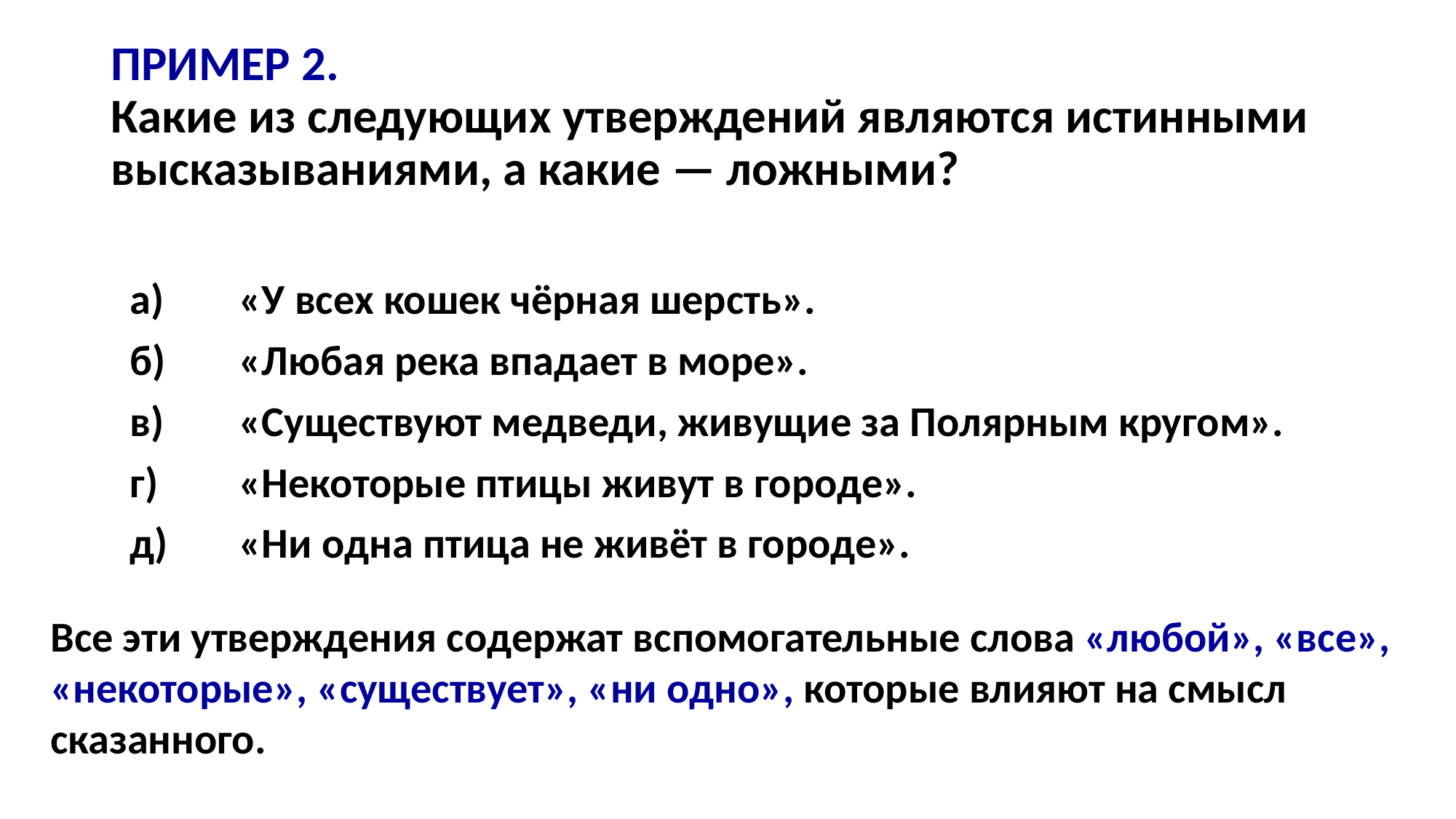

# ПРИМЕР 2. Какие из следующих утверждений являются истинными высказываниями, а какие — ложными?
а)	«У всех кошек чёрная шерсть».
б)	«Любая река впадает в море».
в)	«Существуют медведи, живущие за Полярным кругом».
г)	«Некоторые птицы живут в городе».
д)	«Ни одна птица не живёт в городе».

Все эти утверждения содержат вспомогательные слова «любой», «все», «некоторые», «существует», «ни одно», которые влияют на смысл сказанного.